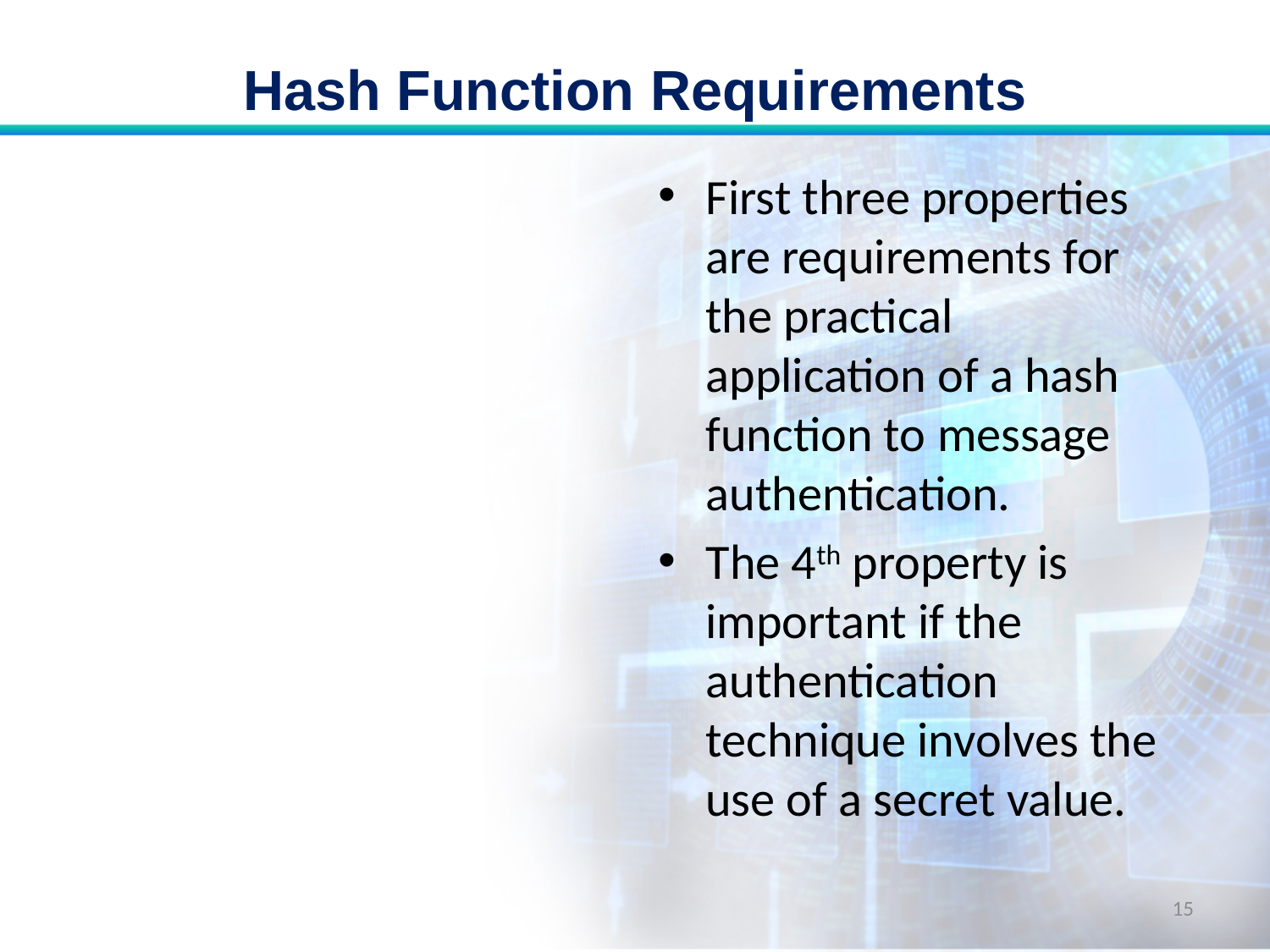

# Hash Function Requirements
First three properties are requirements for the practical application of a hash function to message authentication.
The 4th property is important if the authentication technique involves the use of a secret value.

15